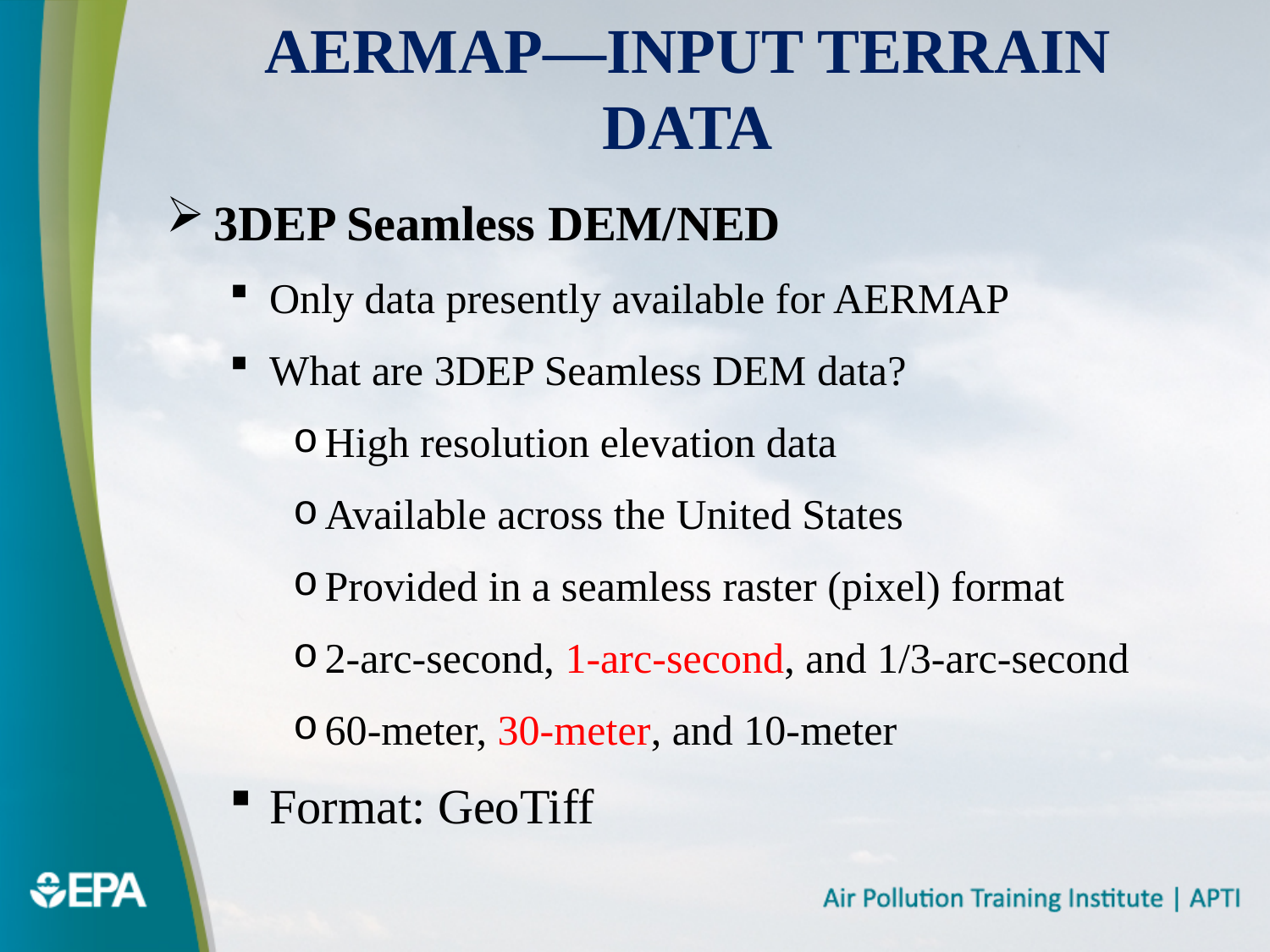

# AERMAP—Input Terrain Data
3DEP Seamless DEM/NED
Only data presently available for AERMAP
What are 3DEP Seamless DEM data?
High resolution elevation data
Available across the United States
Provided in a seamless raster (pixel) format
2-arc-second, 1-arc-second, and 1/3-arc-second
60-meter, 30-meter, and 10-meter
Format: GeoTiff